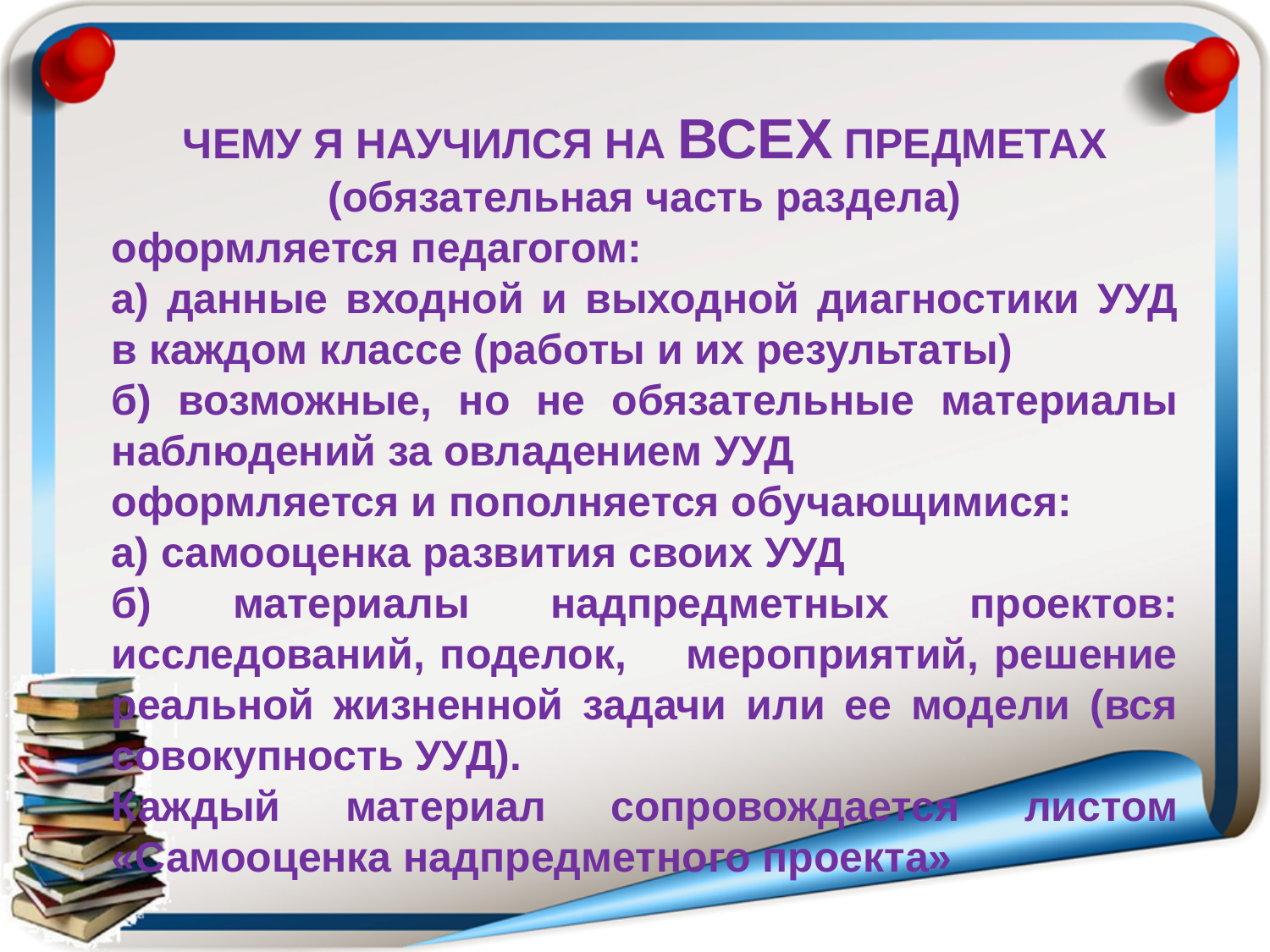

ЧЕМУ Я НАУЧИЛСЯ НА ВСЕХ ПРЕДМЕТАХ
(обязательная часть раздела)
оформляется педагогом:
а) данные входной и выходной диагностики УУД в каждом классе (работы и их результаты)
б) возможные, но не обязательные материалы наблюдений за овладением УУД
оформляется и пополняется обучающимися:
а) самооценка развития своих УУД
б) материалы надпредметных проектов: исследований, поделок,    мероприятий, решение реальной жизненной задачи или ее модели (вся совокупность УУД).
Каждый материал сопровождается листом «Самооценка надпредметного проекта»